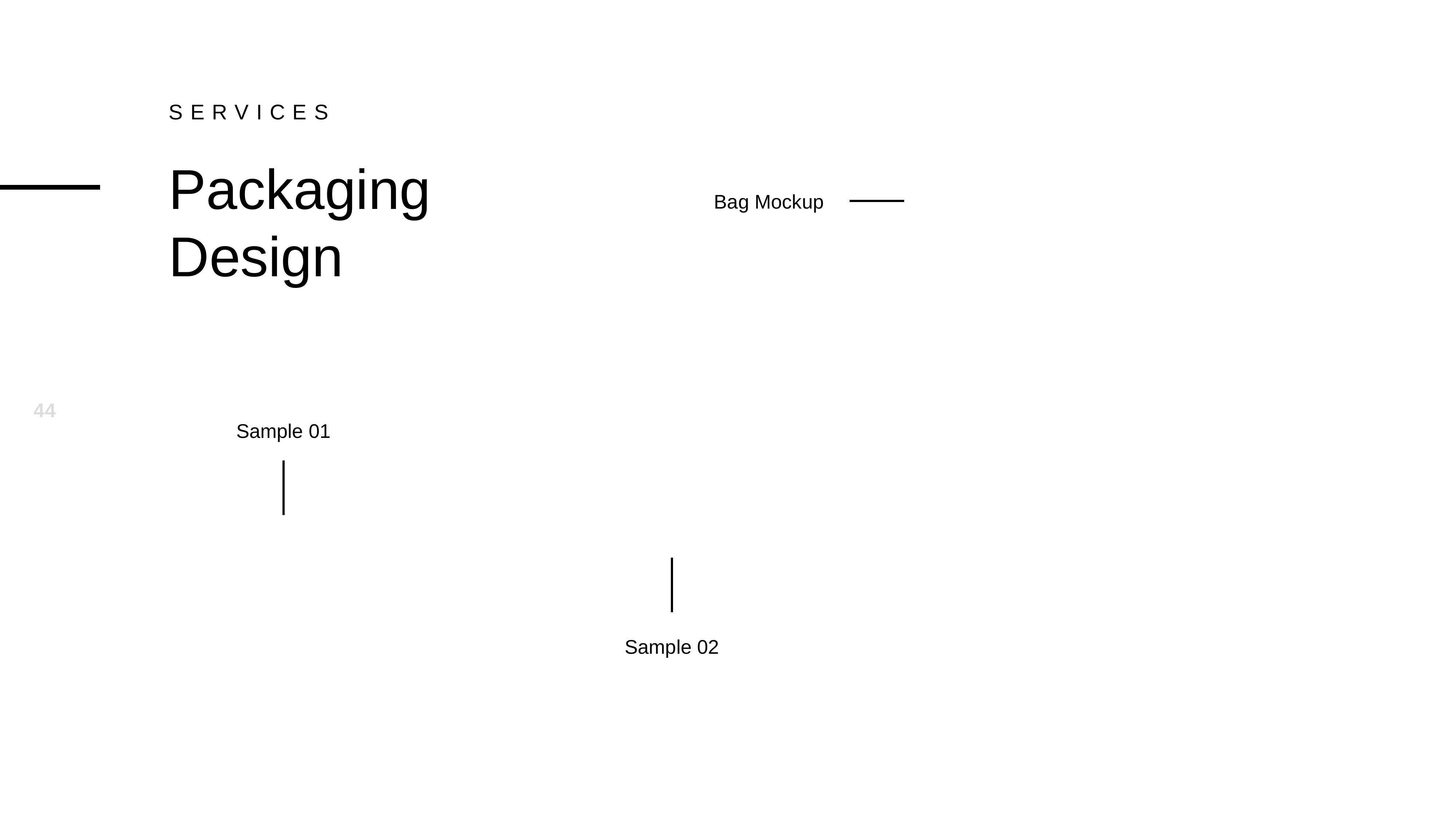

Services
Packaging
Design
Bag Mockup

Sample 01

Sample 02